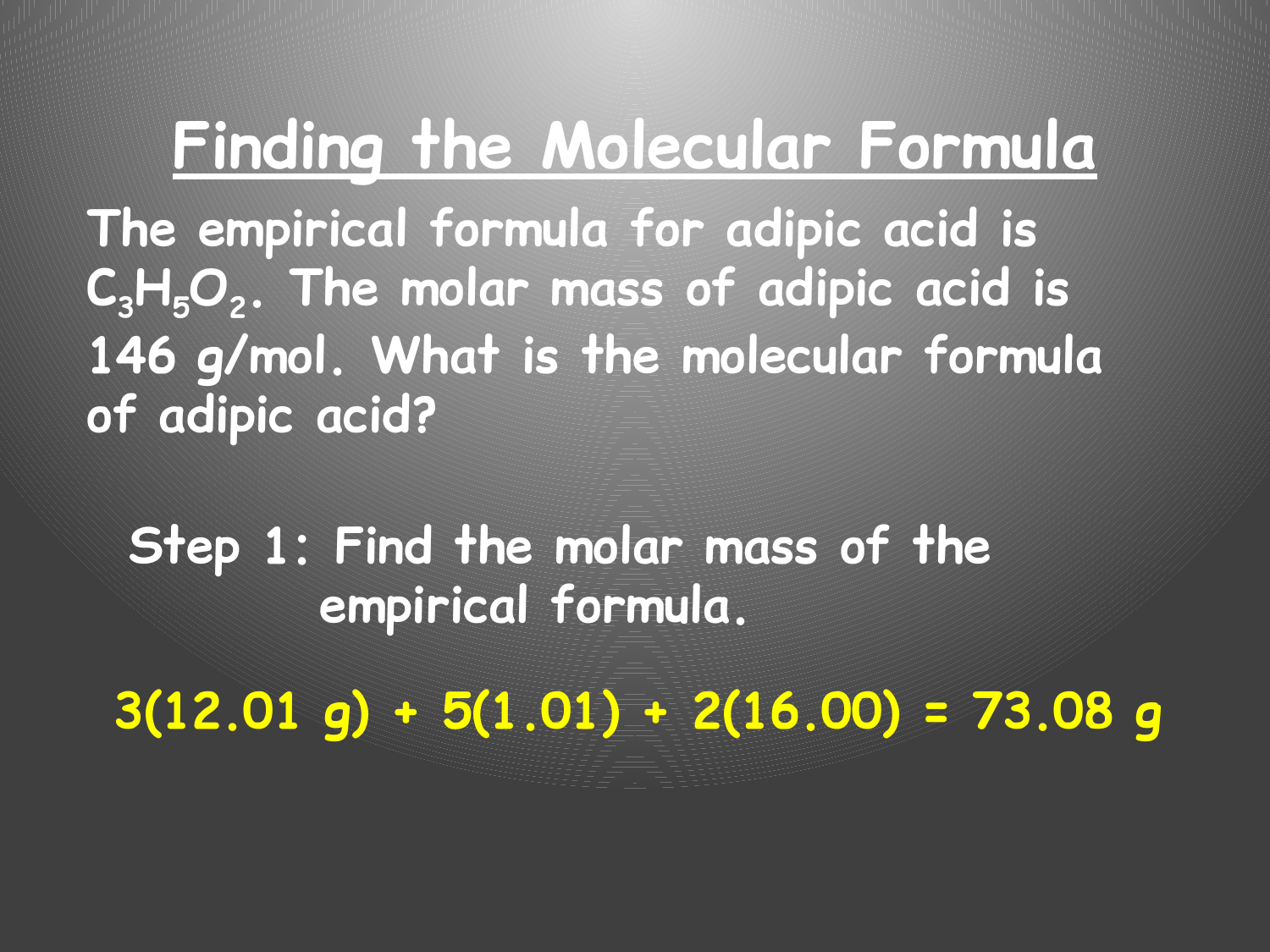

Finding the Molecular Formula
The empirical formula for adipic acid is C3H5O2. The molar mass of adipic acid is 146 g/mol. What is the molecular formula of adipic acid?
Step 1: Find the molar mass of the 		   empirical formula.
3(12.01 g) + 5(1.01) + 2(16.00) = 73.08 g